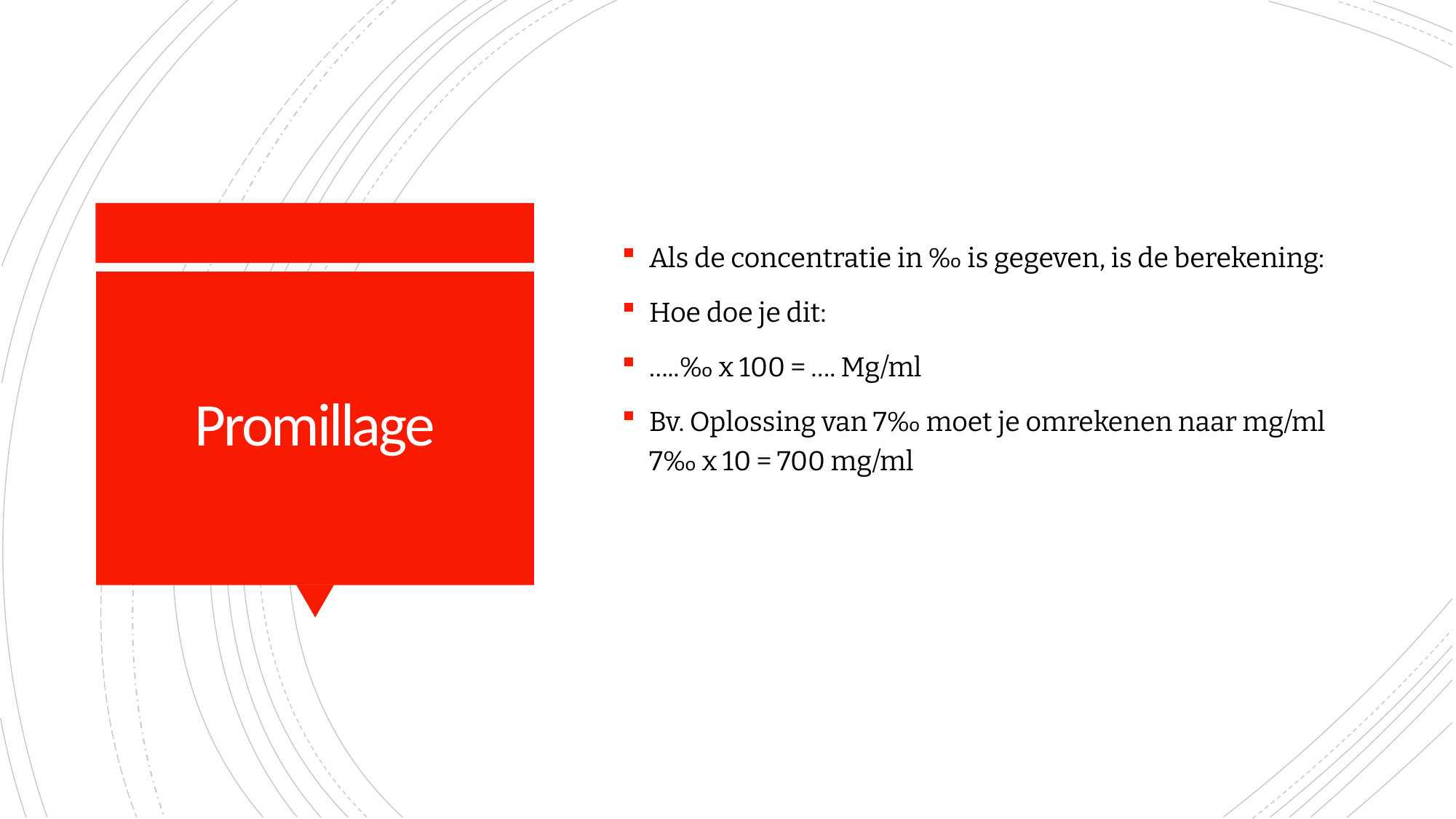

Als de concentratie in ‰ is gegeven, is de berekening:
Hoe doe je dit:
…..‰ x 100 = …. Mg/ml
Bv. Oplossing van 7‰ moet je omrekenen naar mg/ml
7‰ x 10 = 700 mg/ml

# Promillage